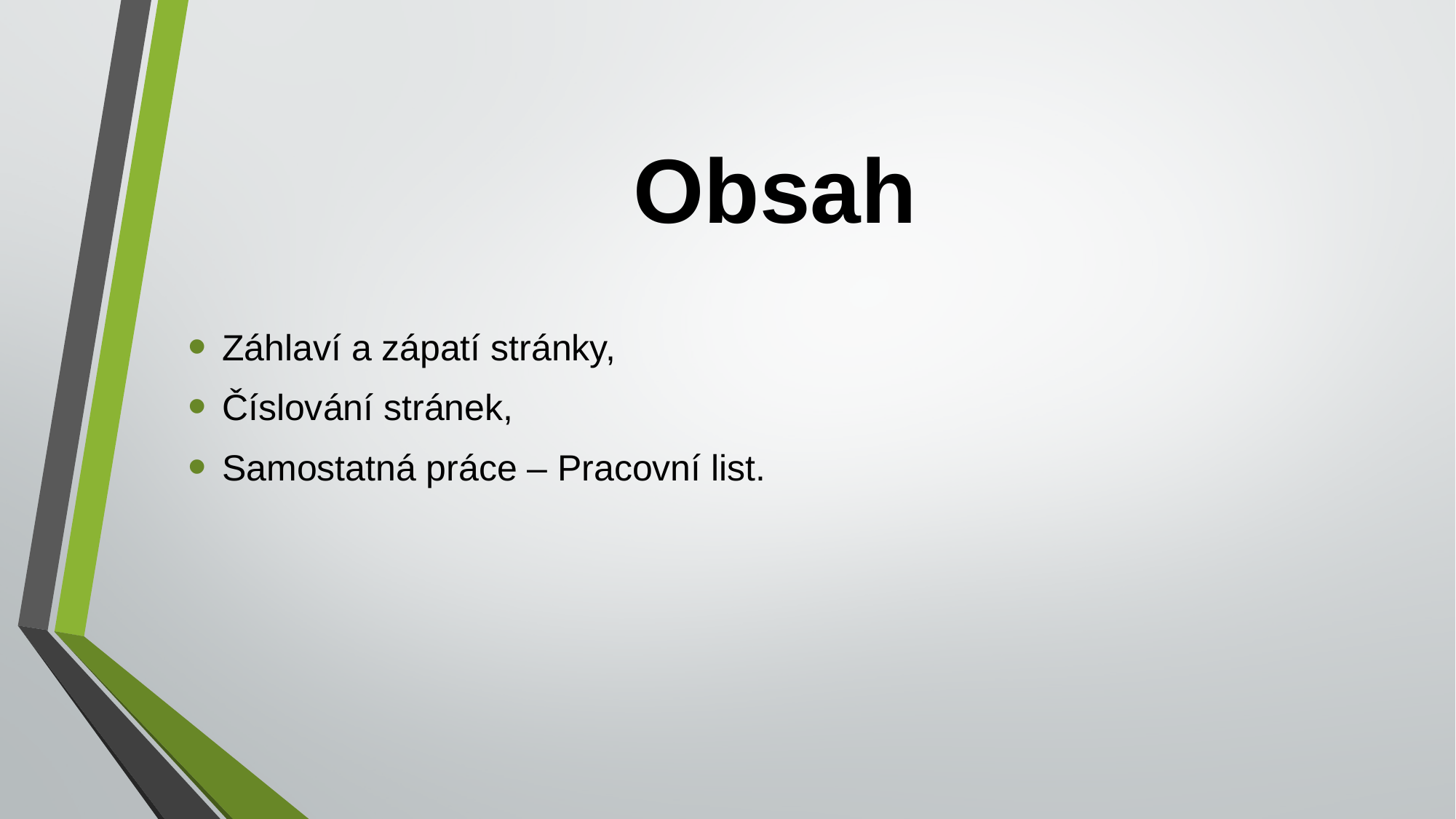

# Obsah
Záhlaví a zápatí stránky,
Číslování stránek,
Samostatná práce – Pracovní list.